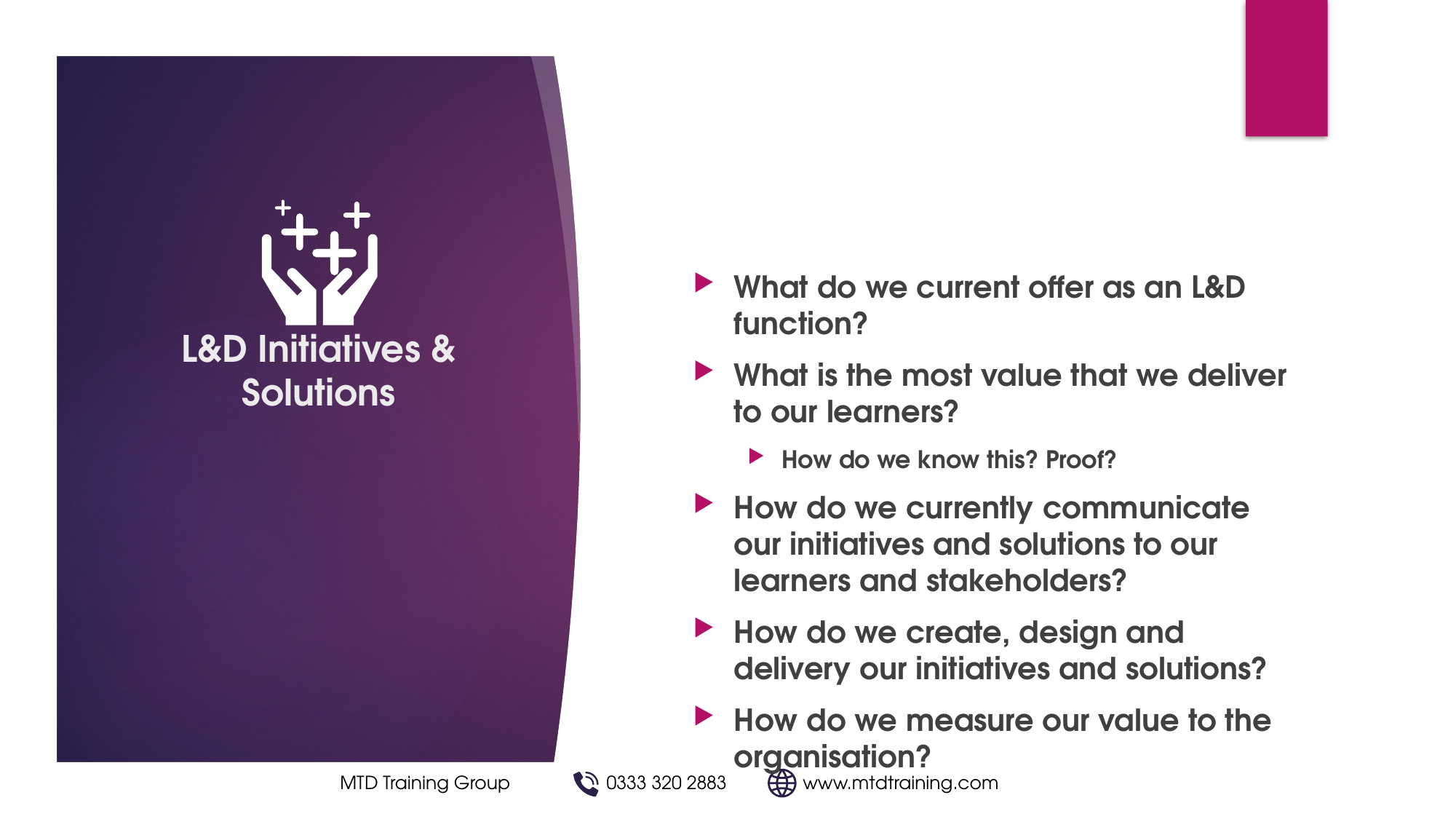

# L&D Initiatives & Solutions
What do we current offer as an L&D function?
What is the most value that we deliver to our learners?
How do we know this? Proof?
How do we currently communicate our initiatives and solutions to our learners and stakeholders?
How do we create, design and delivery our initiatives and solutions?
How do we measure our value to the organisation?